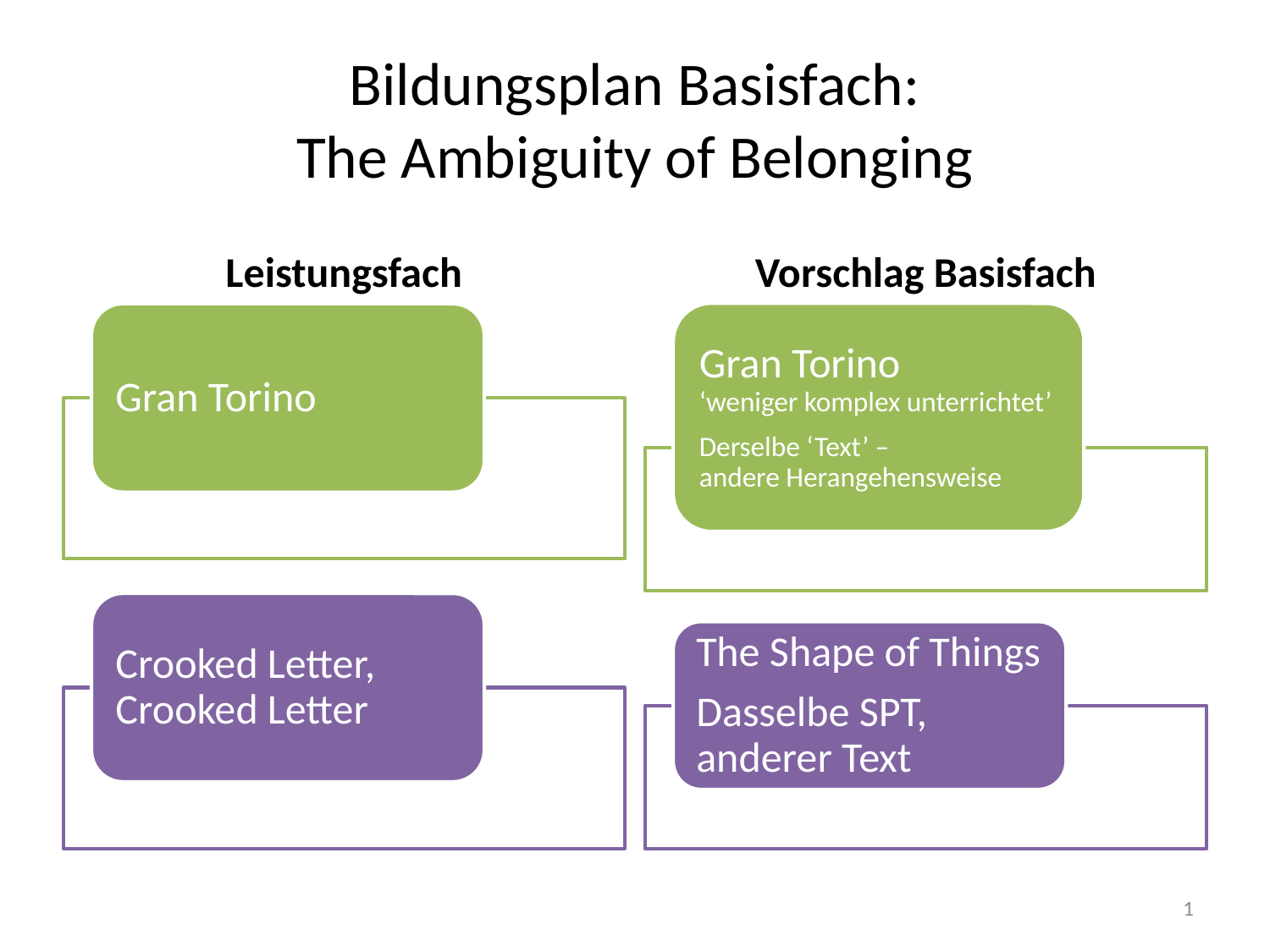

# Bildungsplan Basisfach: The Ambiguity of Belonging
Leistungsfach
Vorschlag Basisfach
Gran Torino
Crooked Letter, Crooked Letter
Gran Torino
‘weniger komplex unterrichtet’
Derselbe ‘Text’ –
andere Herangehensweise
The Shape of Things
Dasselbe SPT, anderer Text
1